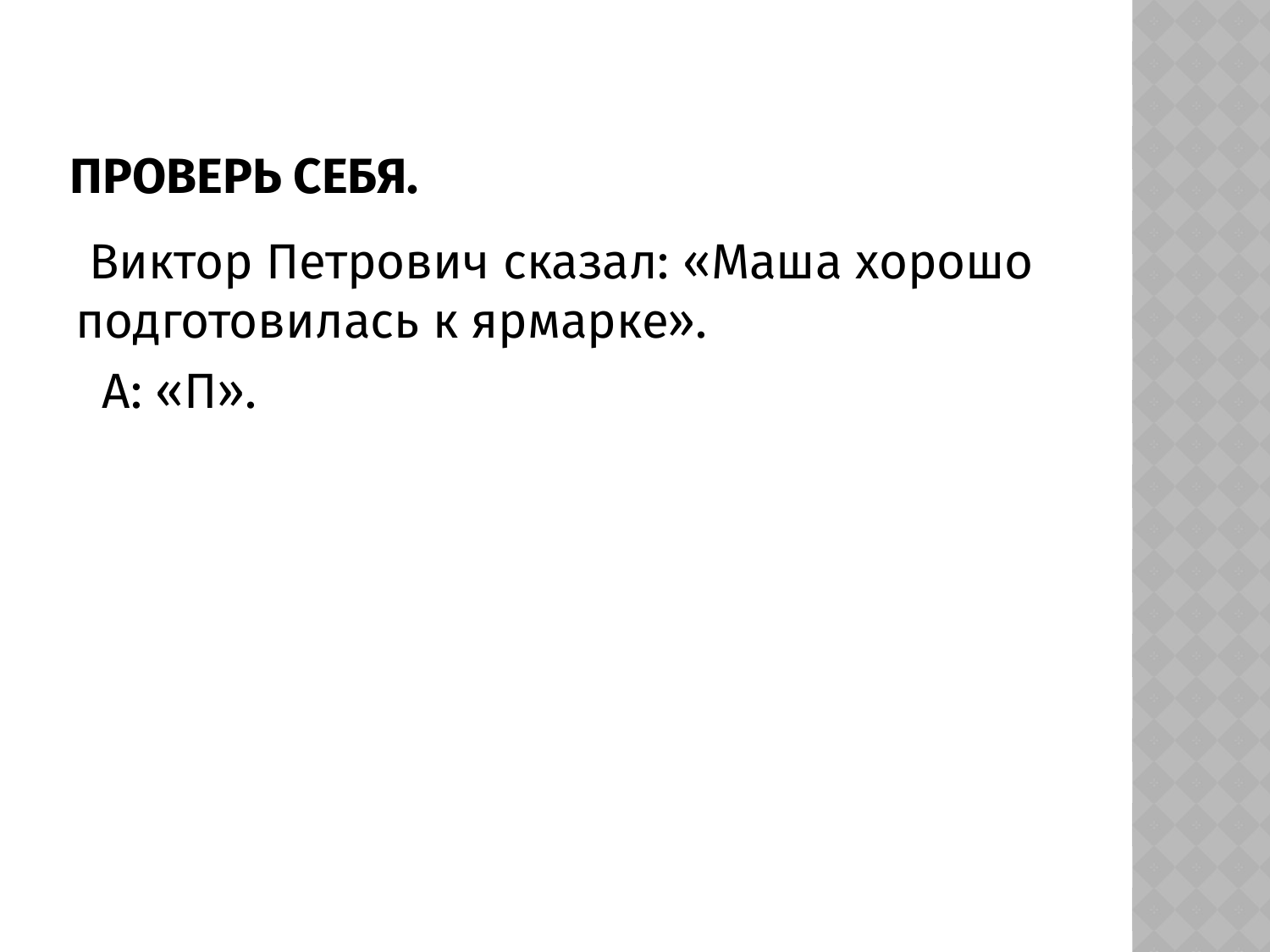

# Проверь себя.
 Виктор Петрович сказал: «Маша хорошо подготовилась к ярмарке».
  А: «П».